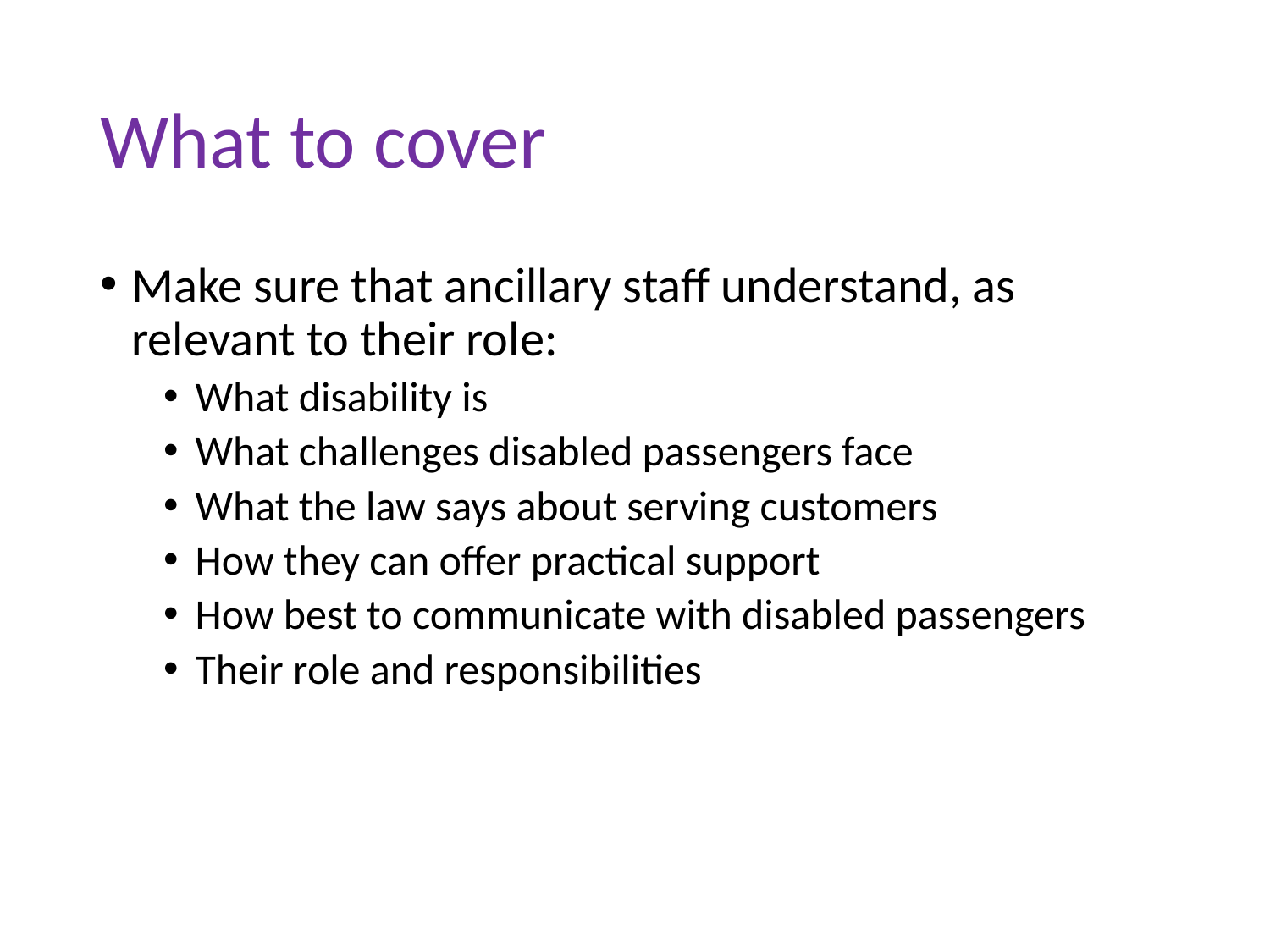

# What to cover
Make sure that ancillary staff understand, as relevant to their role:
What disability is
What challenges disabled passengers face
What the law says about serving customers
How they can offer practical support
How best to communicate with disabled passengers
Their role and responsibilities